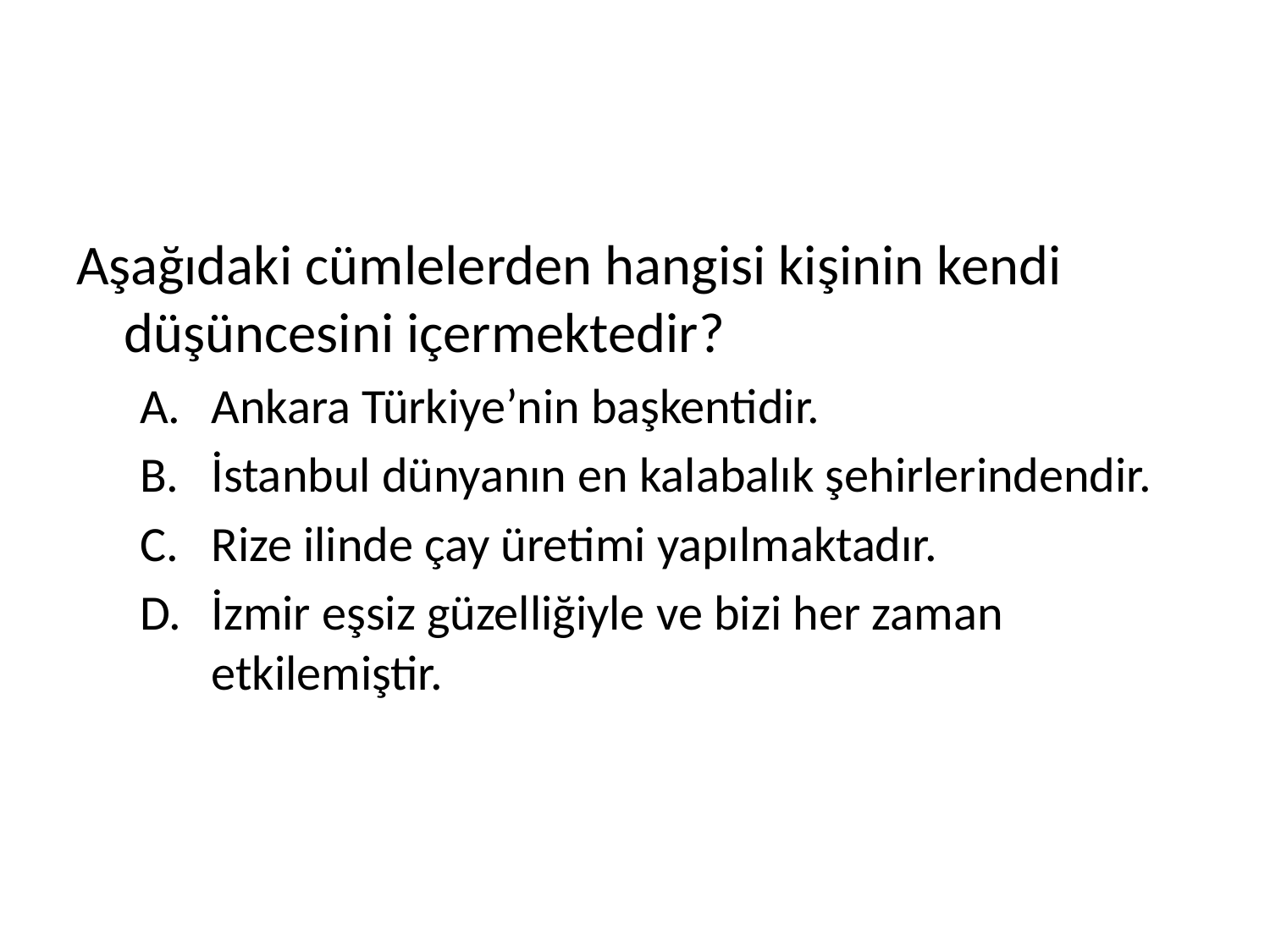

#
Aşağıdaki cümlelerden hangisi kişinin kendi düşüncesini içermektedir?
Ankara Türkiye’nin başkentidir.
İstanbul dünyanın en kalabalık şehirlerindendir.
Rize ilinde çay üretimi yapılmaktadır.
İzmir eşsiz güzelliğiyle ve bizi her zaman etkilemiştir.